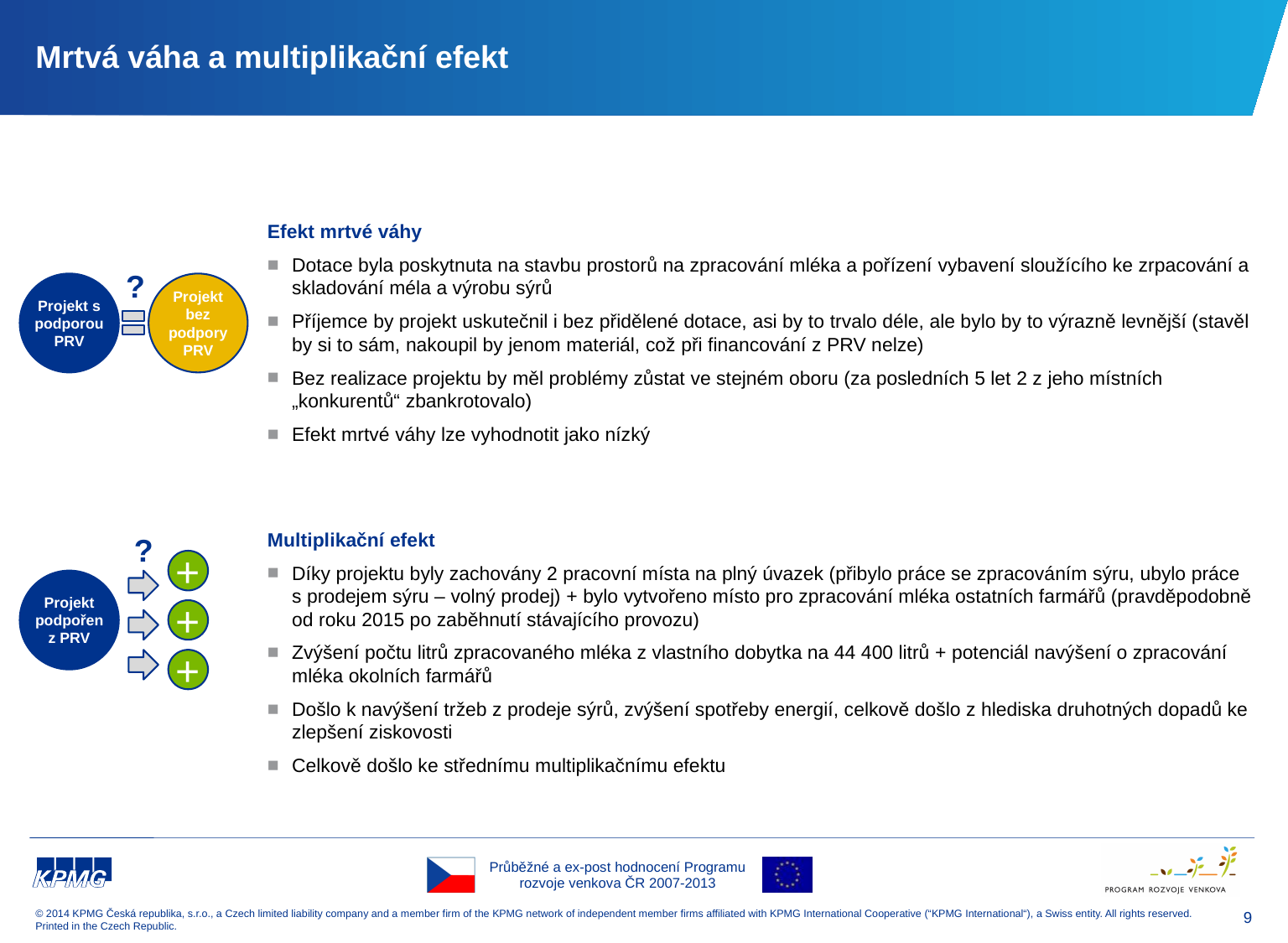

# Mrtvá váha a multiplikační efekt
Efekt mrtvé váhy
Dotace byla poskytnuta na stavbu prostorů na zpracování mléka a pořízení vybavení sloužícího ke zrpacování a skladování méla a výrobu sýrů
Příjemce by projekt uskutečnil i bez přidělené dotace, asi by to trvalo déle, ale bylo by to výrazně levnější (stavěl by si to sám, nakoupil by jenom materiál, což při financování z PRV nelze)
Bez realizace projektu by měl problémy zůstat ve stejném oboru (za posledních 5 let 2 z jeho místních „konkurentů“ zbankrotovalo)
Efekt mrtvé váhy lze vyhodnotit jako nízký
?
Projekt s podporou PRV
Projekt bez podpory PRV

Multiplikační efekt
Díky projektu byly zachovány 2 pracovní místa na plný úvazek (přibylo práce se zpracováním sýru, ubylo práce s prodejem sýru – volný prodej) + bylo vytvořeno místo pro zpracování mléka ostatních farmářů (pravděpodobně od roku 2015 po zaběhnutí stávajícího provozu)
Zvýšení počtu litrů zpracovaného mléka z vlastního dobytka na 44 400 litrů + potenciál navýšení o zpracování mléka okolních farmářů
Došlo k navýšení tržeb z prodeje sýrů, zvýšení spotřeby energií, celkově došlo z hlediska druhotných dopadů ke zlepšení ziskovosti
Celkově došlo ke střednímu multiplikačnímu efektu
?
+
Projekt podpořen z PRV

+

+